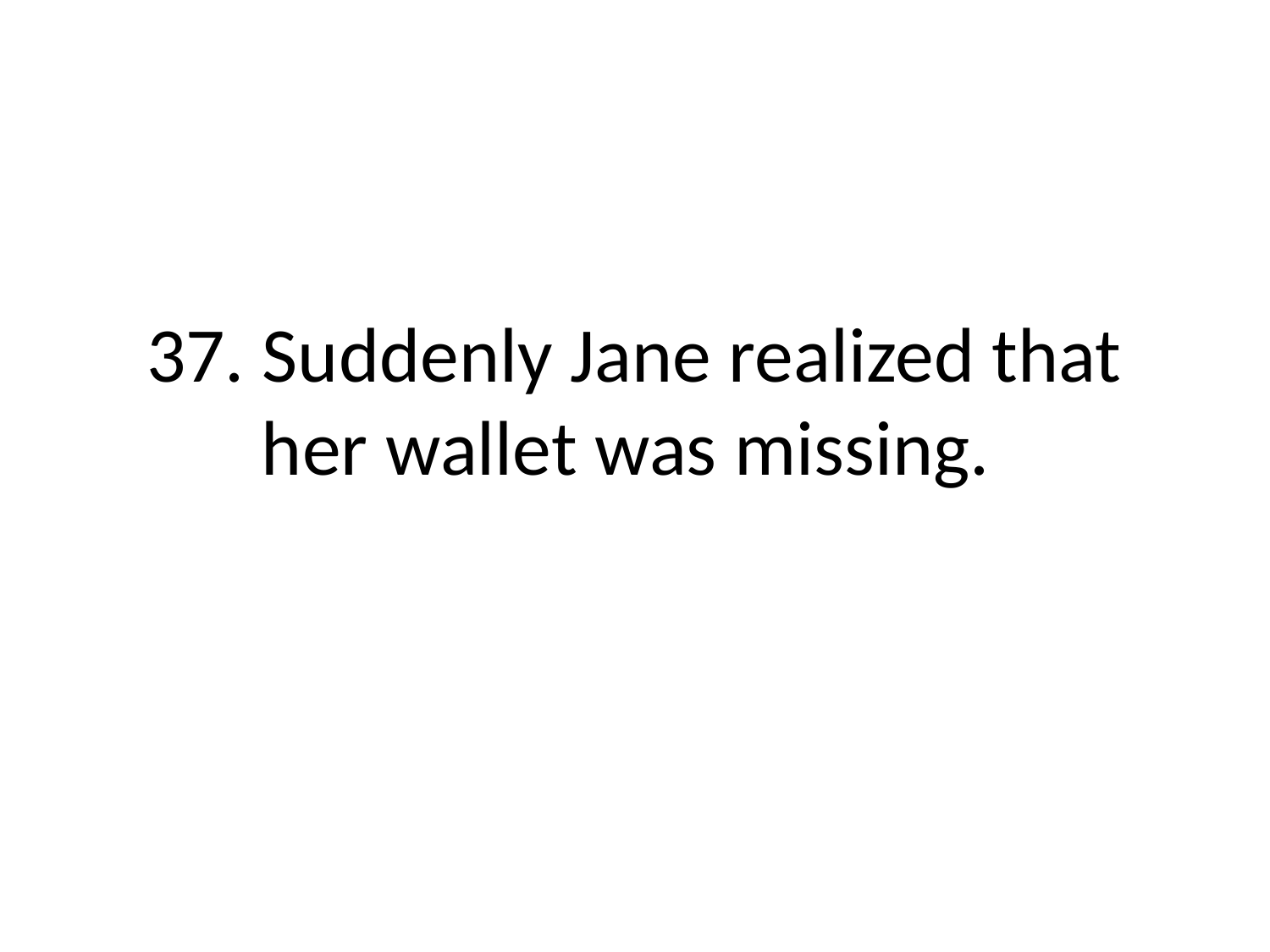

# 37. Suddenly Jane realized that her wallet was missing.